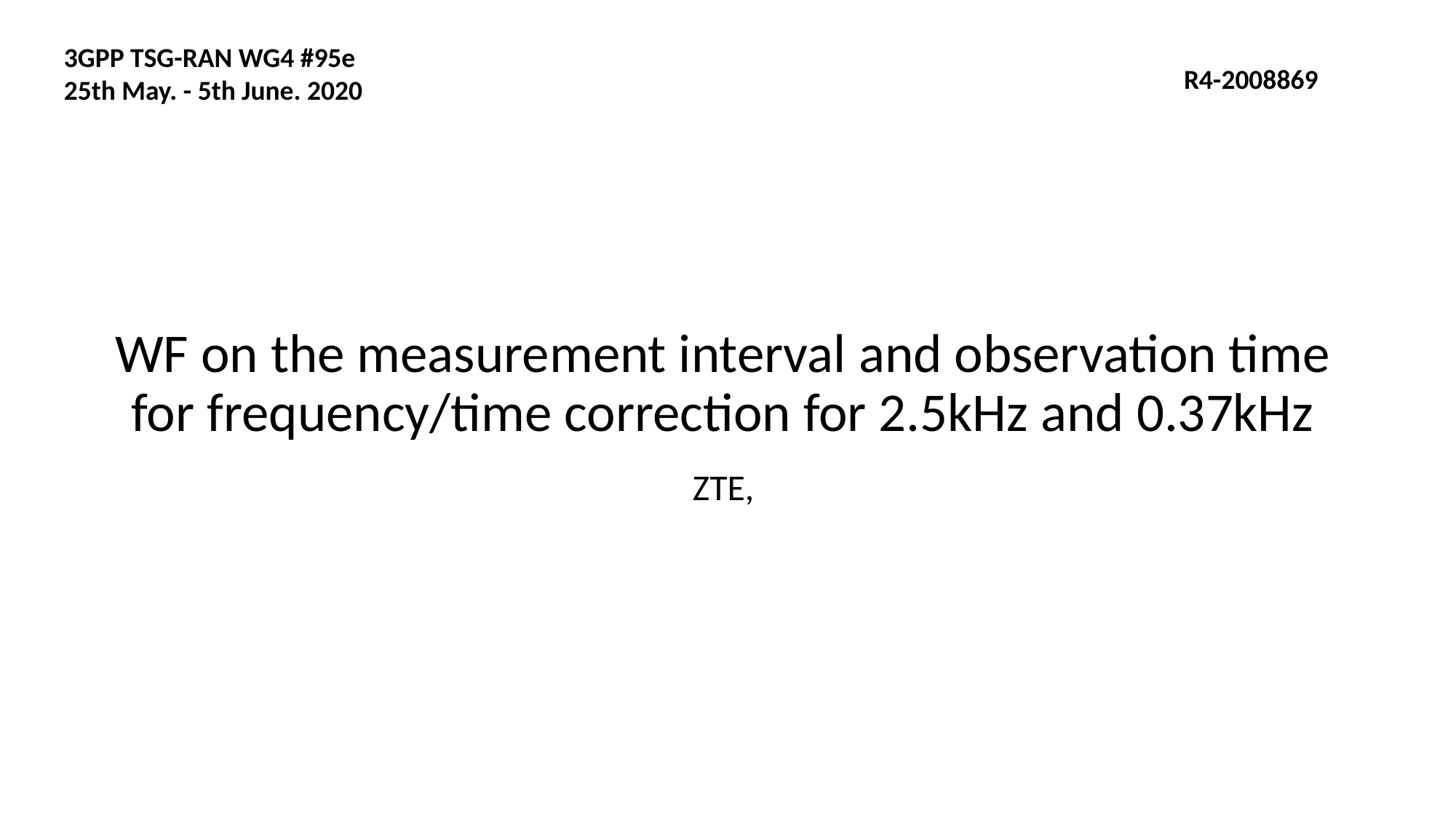

3GPP TSG-RAN WG4 #95e
25th May. - 5th June. 2020
R4-2008869
# WF on the measurement interval and observation time for frequency/time correction for 2.5kHz and 0.37kHz
ZTE,
1